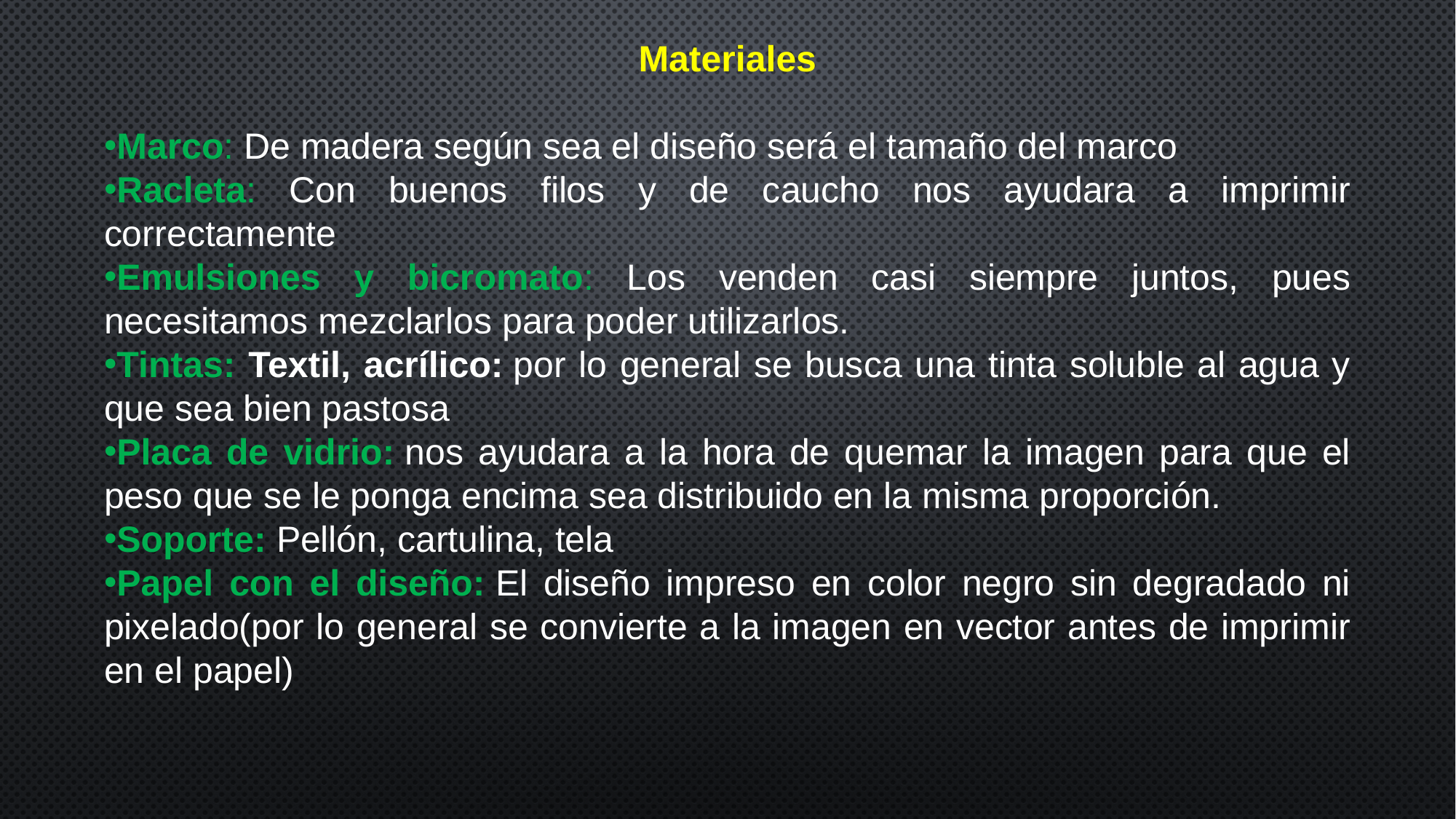

Materiales

Marco: De madera según sea el diseño será el tamaño del marco
Racleta: Con buenos filos y de caucho nos ayudara a imprimir correctamente
Emulsiones y bicromato: Los venden casi siempre juntos, pues necesitamos mezclarlos para poder utilizarlos.
Tintas: Textil, acrílico: por lo general se busca una tinta soluble al agua y que sea bien pastosa
Placa de vidrio: nos ayudara a la hora de quemar la imagen para que el peso que se le ponga encima sea distribuido en la misma proporción.
Soporte: Pellón, cartulina, tela
Papel con el diseño: El diseño impreso en color negro sin degradado ni pixelado(por lo general se convierte a la imagen en vector antes de imprimir en el papel)